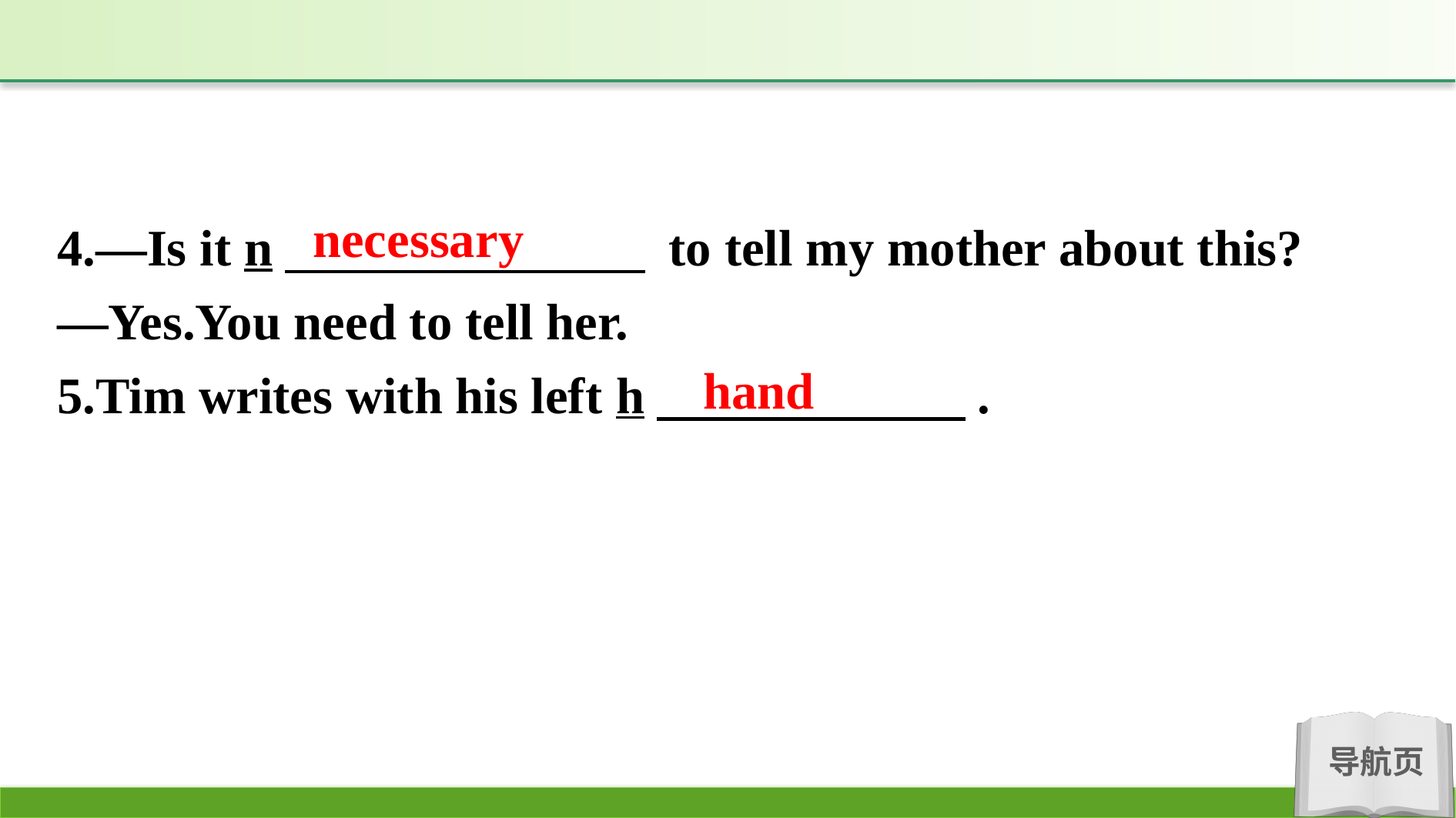

necessary
4.—Is it n　　　　　　　 to tell my mother about this?
—Yes.You need to tell her.
5.Tim writes with his left h　　　　　　.
hand